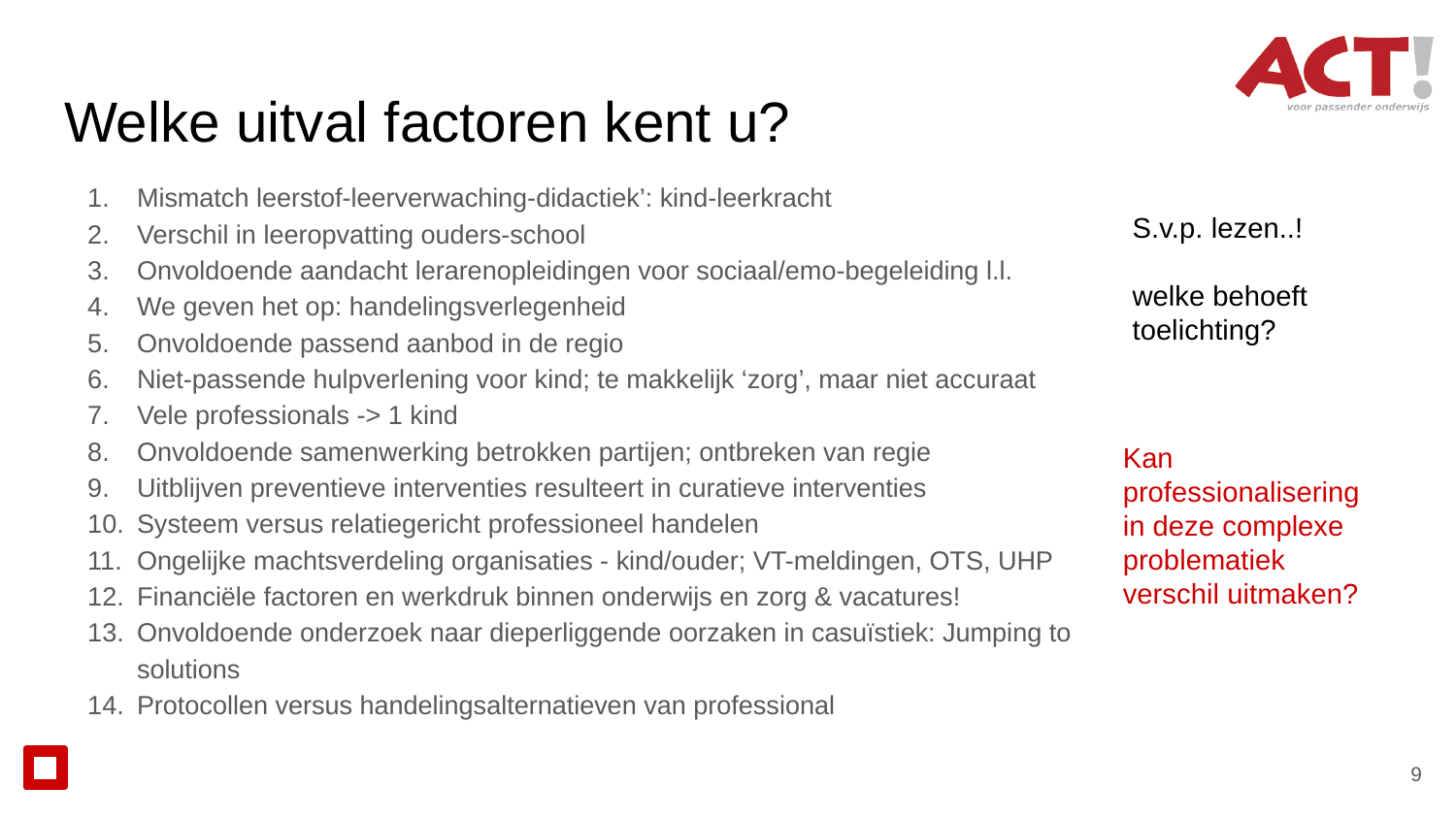

# Welke uitval factoren kent u?
Mismatch leerstof-leerverwaching-didactiek’: kind-leerkracht
Verschil in leeropvatting ouders-school
Onvoldoende aandacht lerarenopleidingen voor sociaal/emo-begeleiding l.l.
We geven het op: handelingsverlegenheid
Onvoldoende passend aanbod in de regio
Niet-passende hulpverlening voor kind; te makkelijk ‘zorg’, maar niet accuraat
Vele professionals -> 1 kind
Onvoldoende samenwerking betrokken partijen; ontbreken van regie
Uitblijven preventieve interventies resulteert in curatieve interventies
Systeem versus relatiegericht professioneel handelen
Ongelijke machtsverdeling organisaties - kind/ouder; VT-meldingen, OTS, UHP
Financiële factoren en werkdruk binnen onderwijs en zorg & vacatures!
Onvoldoende onderzoek naar dieperliggende oorzaken in casuïstiek: Jumping to solutions
Protocollen versus handelingsalternatieven van professional
S.v.p. lezen..!

welke behoeft toelichting?
Kan professionalisering in deze complexe problematiek verschil uitmaken?
9